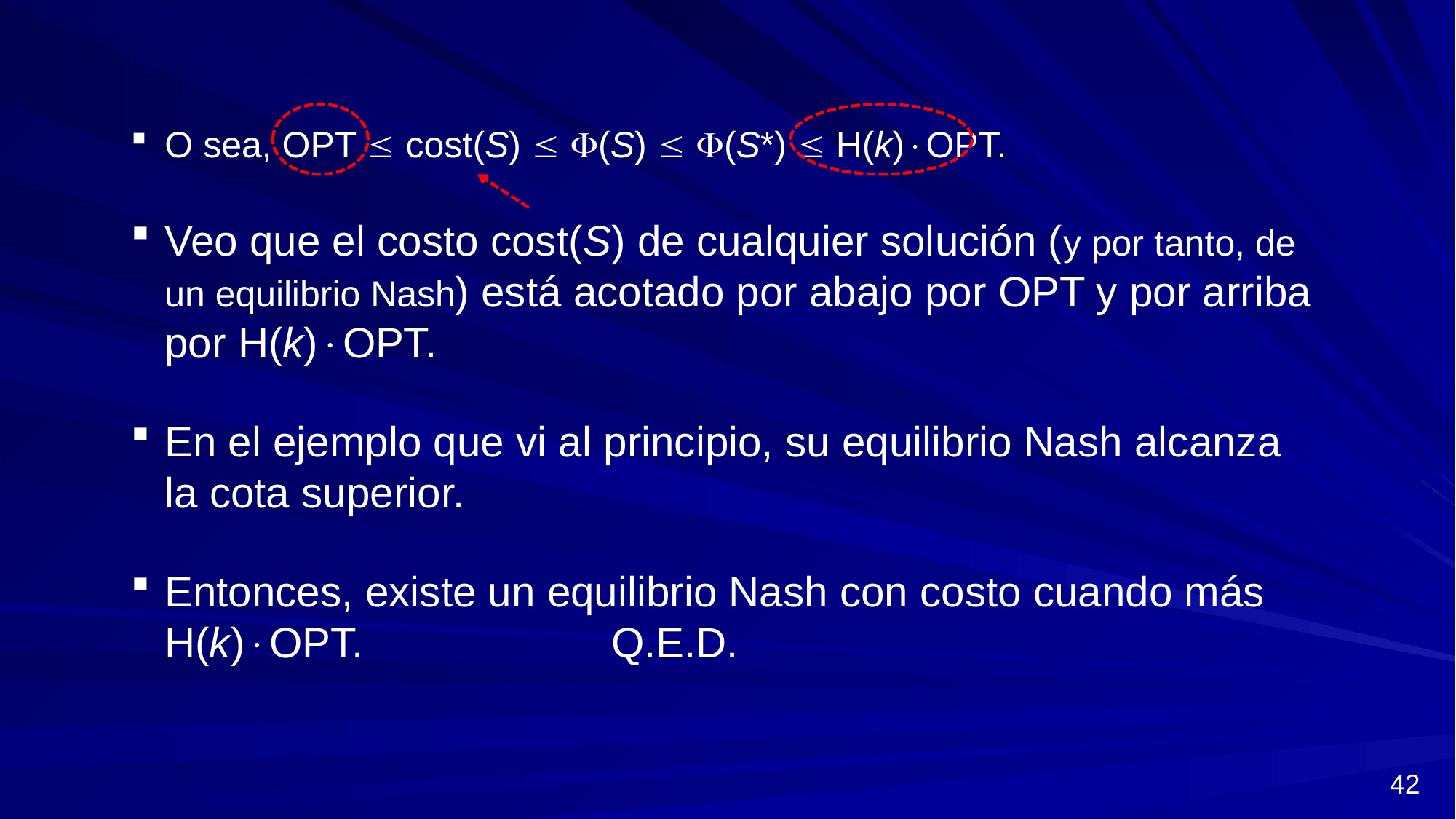

O sea, OPT ≤ cost(S) ≤ Φ(S) ≤ Φ(S*) ≤ H(k)⋅OPT.

Veo que el costo cost(S) de cualquier solución (y por tanto, de un equilibrio Nash) está acotado por abajo por OPT y por arriba por H(k)⋅OPT.

En el ejemplo que vi al principio, su equilibrio Nash alcanza la cota superior.

Entonces, existe un equilibrio Nash con costo cuando más H(k)⋅OPT.                     Q.E.D.

42